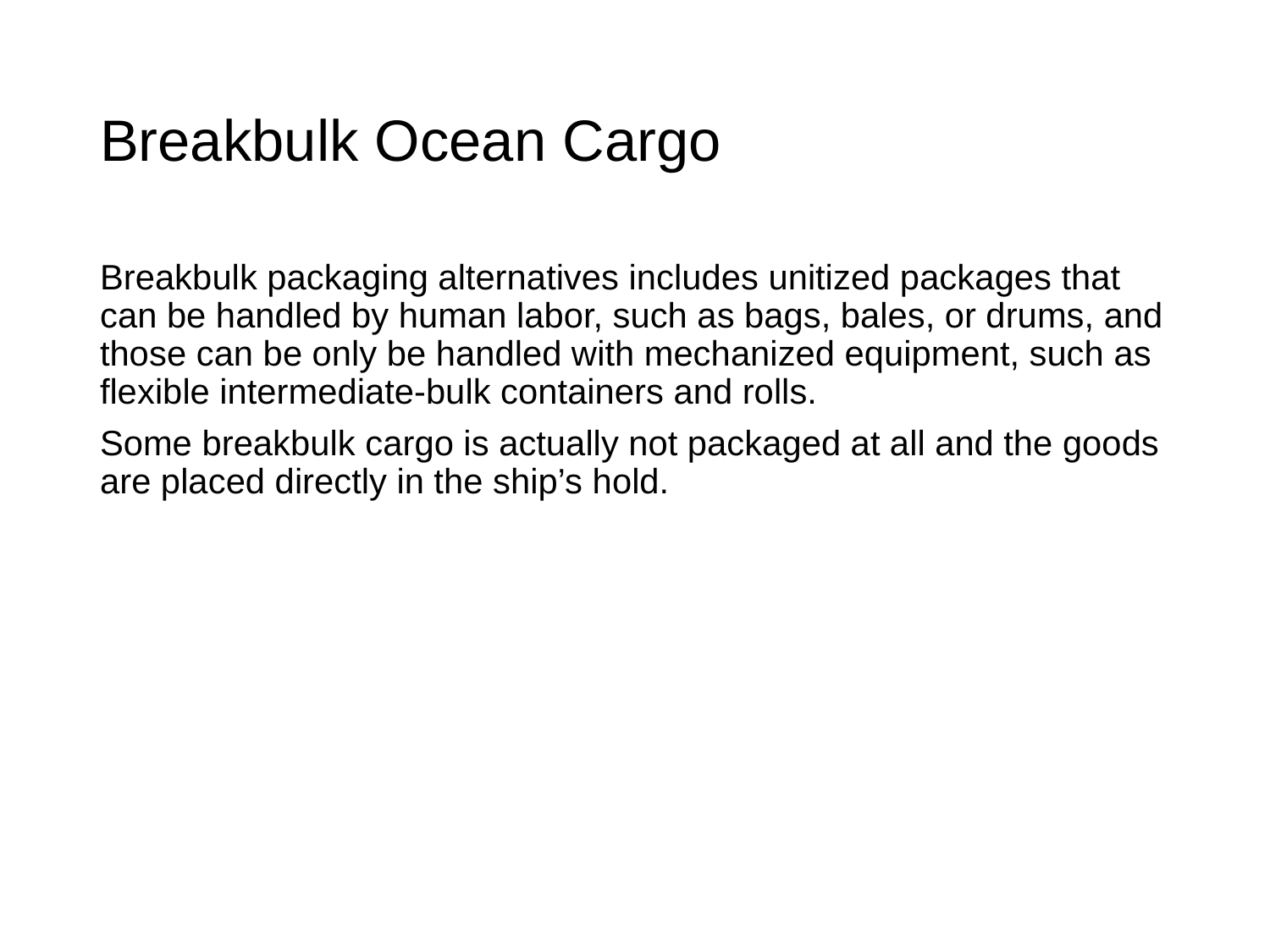

# Breakbulk Ocean Cargo
Breakbulk packaging alternatives includes unitized packages that can be handled by human labor, such as bags, bales, or drums, and those can be only be handled with mechanized equipment, such as flexible intermediate-bulk containers and rolls.
Some breakbulk cargo is actually not packaged at all and the goods are placed directly in the ship’s hold.